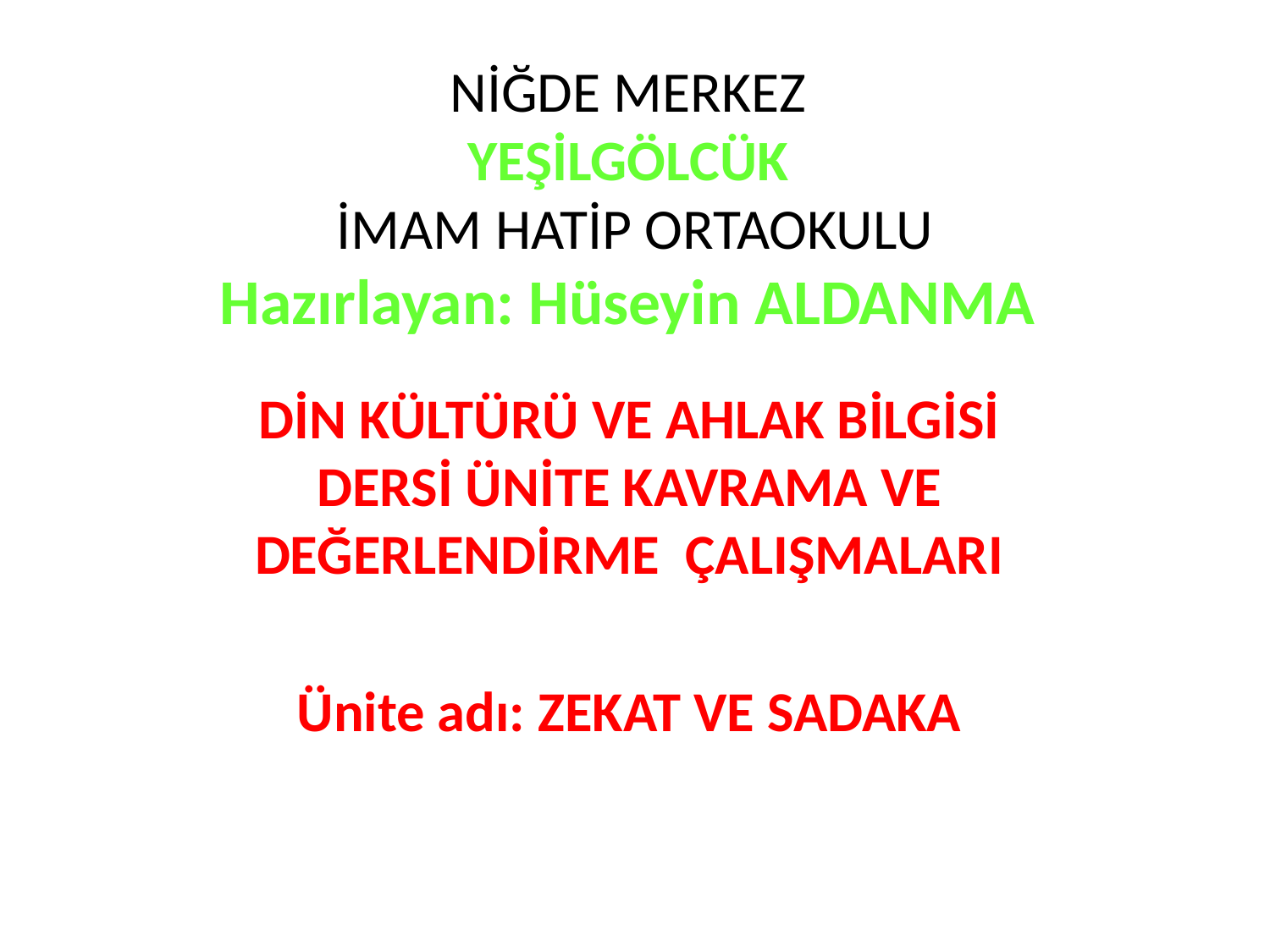

# NİĞDE MERKEZ YEŞİLGÖLCÜK İMAM HATİP ORTAOKULU Hazırlayan: Hüseyin ALDANMA
DİN KÜLTÜRÜ VE AHLAK BİLGİSİ DERSİ ÜNİTE KAVRAMA VE DEĞERLENDİRME  ÇALIŞMALARI

Ünite adı: ZEKAT VE SADAKA